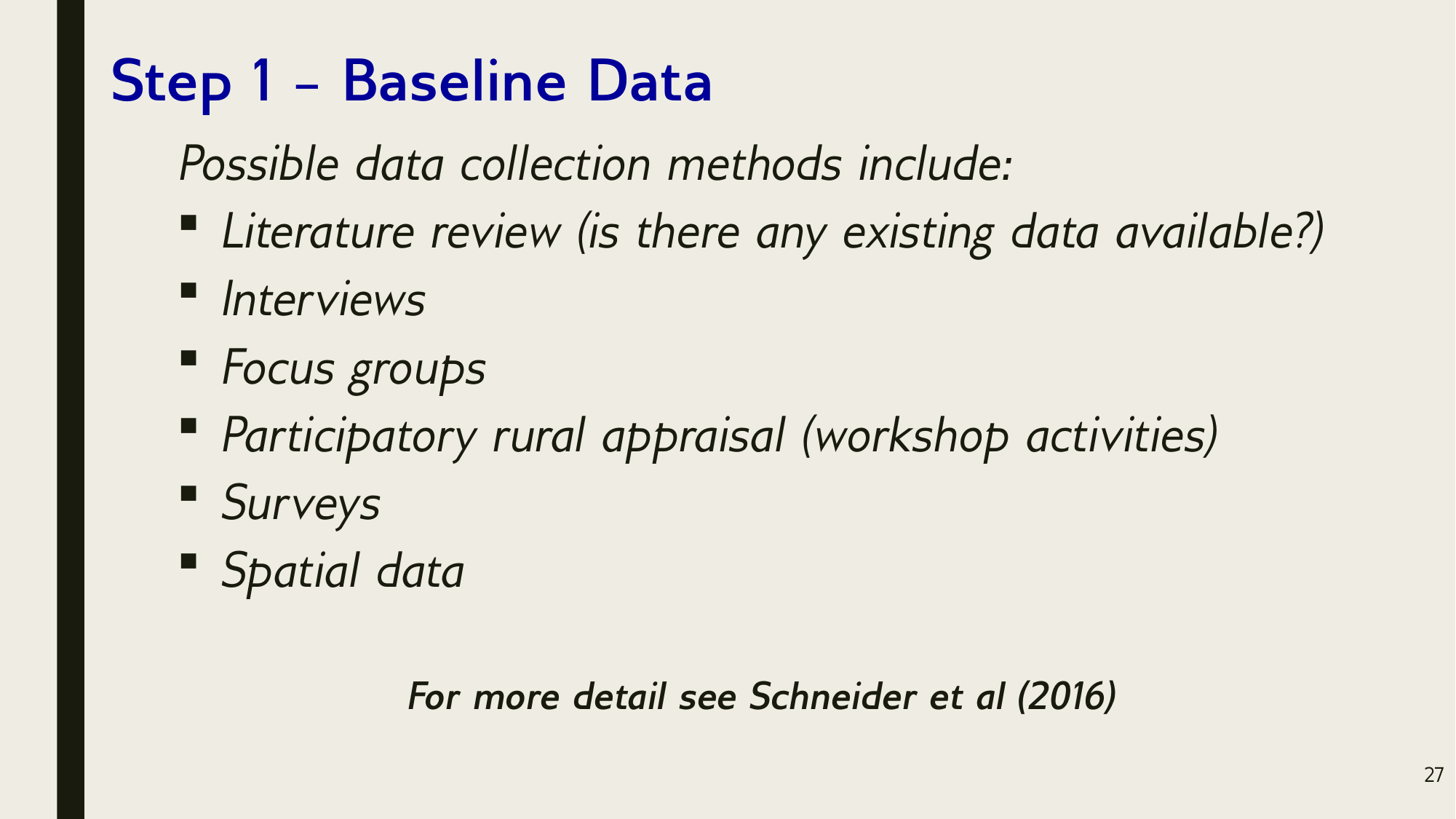

# Step 1 – Baseline Data
Possible data collection methods include:
Literature review (is there any existing data available?)
Interviews
Focus groups
Participatory rural appraisal (workshop activities)
Surveys
Spatial data

For more detail see Schneider et al (2016)
27